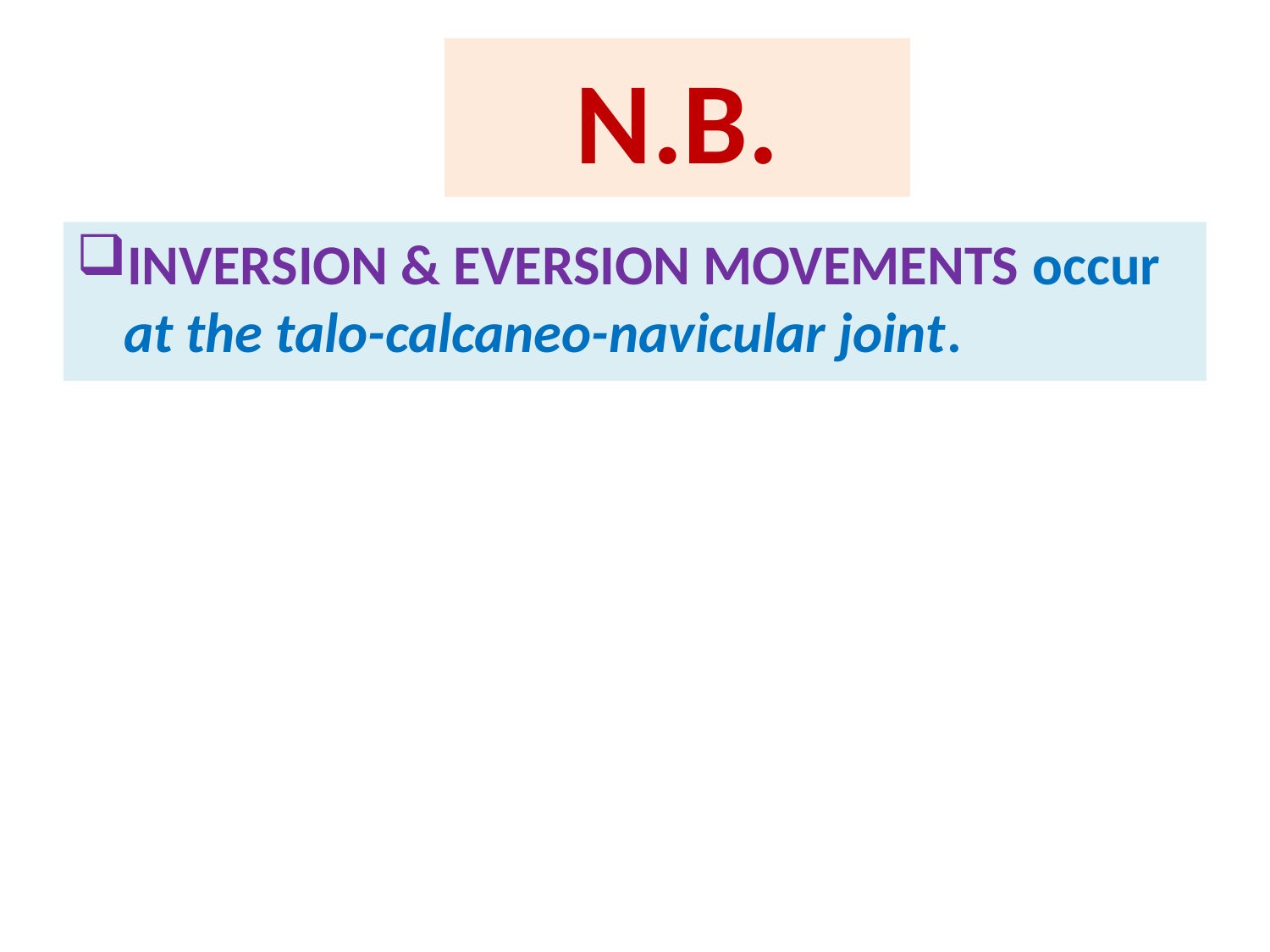

# N.B.
INVERSION & EVERSION MOVEMENTS occur at the talo-calcaneo-navicular joint.